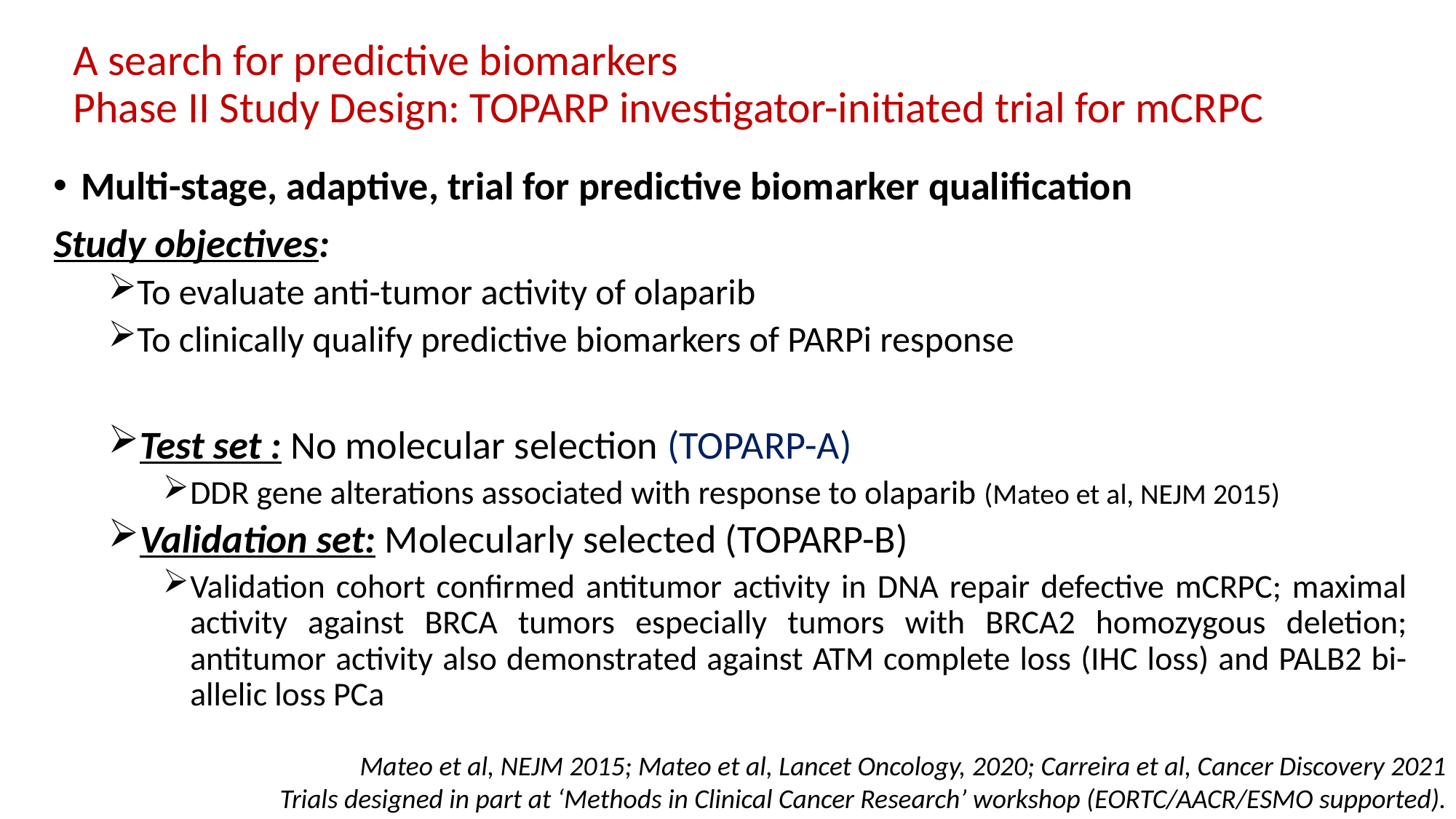

A search for predictive biomarkers
Phase II Study Design: TOPARP investigator-initiated trial for mCRPC
Multi-stage, adaptive, trial for predictive biomarker qualification
Study objectives:
To evaluate anti-tumor activity of olaparib
To clinically qualify predictive biomarkers of PARPi response

Test set : No molecular selection (TOPARP-A)
DDR gene alterations associated with response to olaparib (Mateo et al, NEJM 2015)
Validation set: Molecularly selected (TOPARP-B)
Validation cohort confirmed antitumor activity in DNA repair defective mCRPC; maximal activity against BRCA tumors especially tumors with BRCA2 homozygous deletion; antitumor activity also demonstrated against ATM complete loss (IHC loss) and PALB2 bi-allelic loss PCa

Mateo et al, NEJM 2015; Mateo et al, Lancet Oncology, 2020; Carreira et al, Cancer Discovery 2021
Trials designed in part at ‘Methods in Clinical Cancer Research’ workshop (EORTC/AACR/ESMO supported).